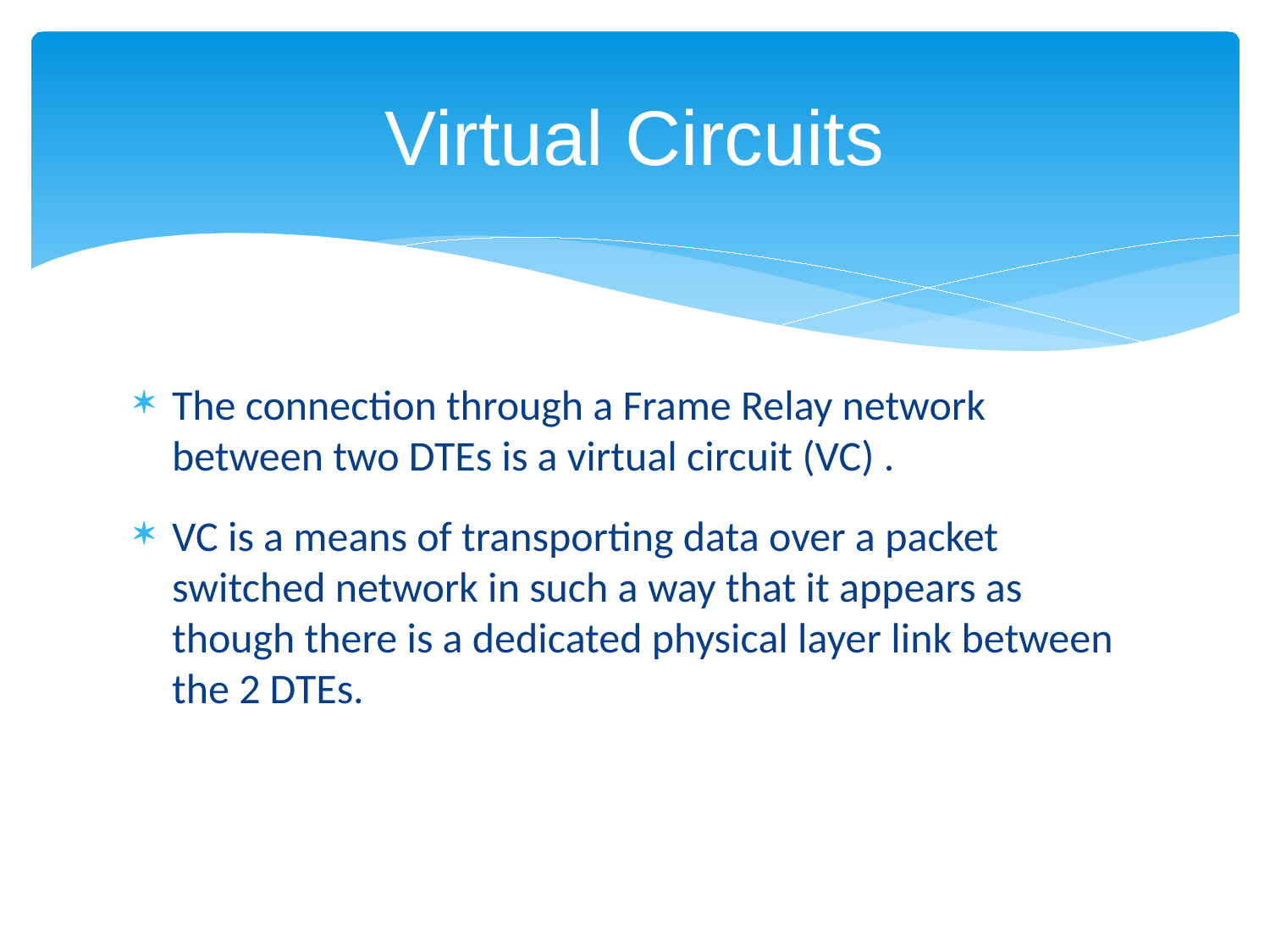

# Virtual Circuits
The connection through a Frame Relay network between two DTEs is a virtual circuit (VC) .
VC is a means of transporting data over a packet switched network in such a way that it appears as though there is a dedicated physical layer link between the 2 DTEs.